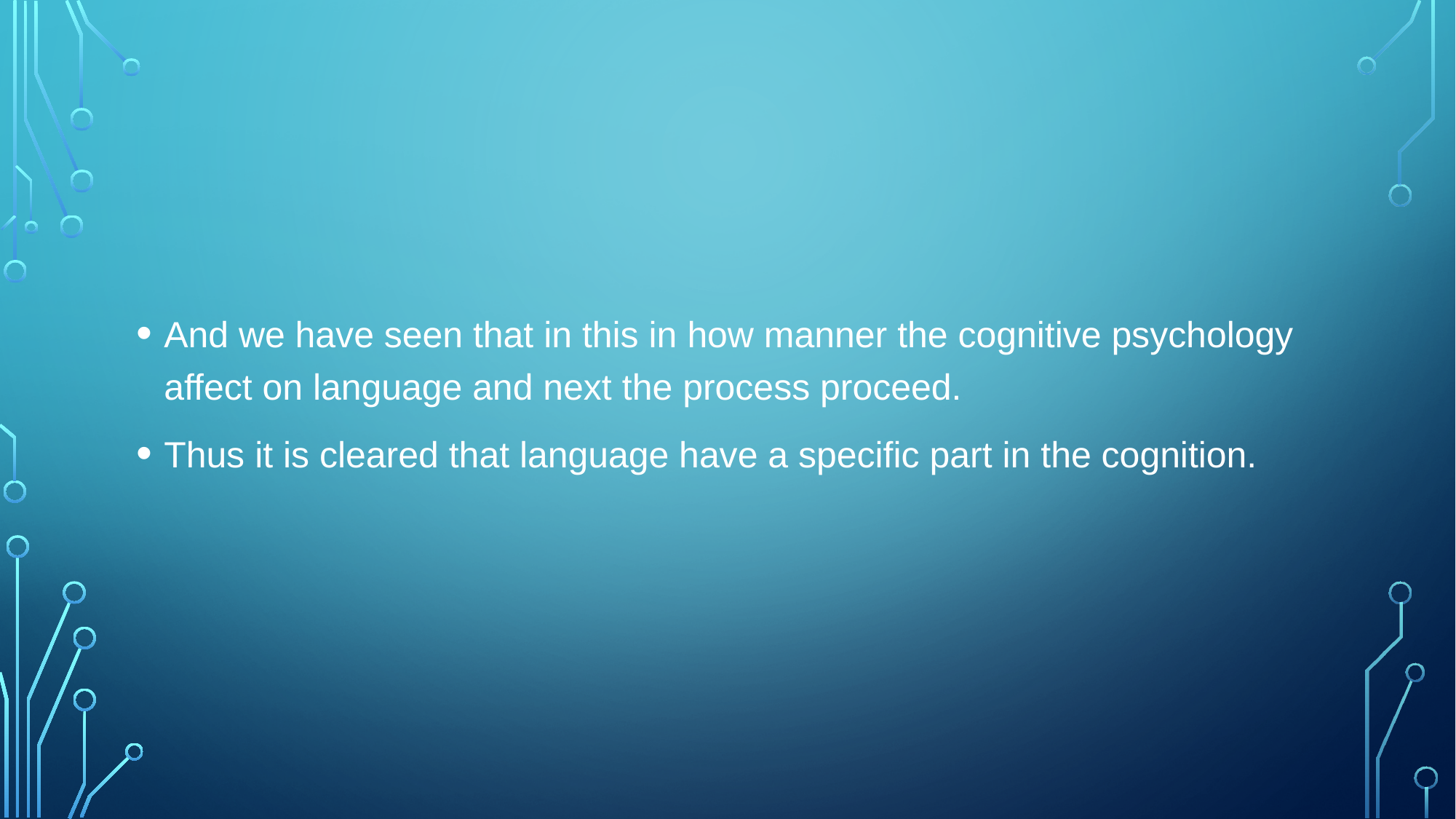

And we have seen that in this in how manner the cognitive psychology affect on language and next the process proceed.
Thus it is cleared that language have a specific part in the cognition.